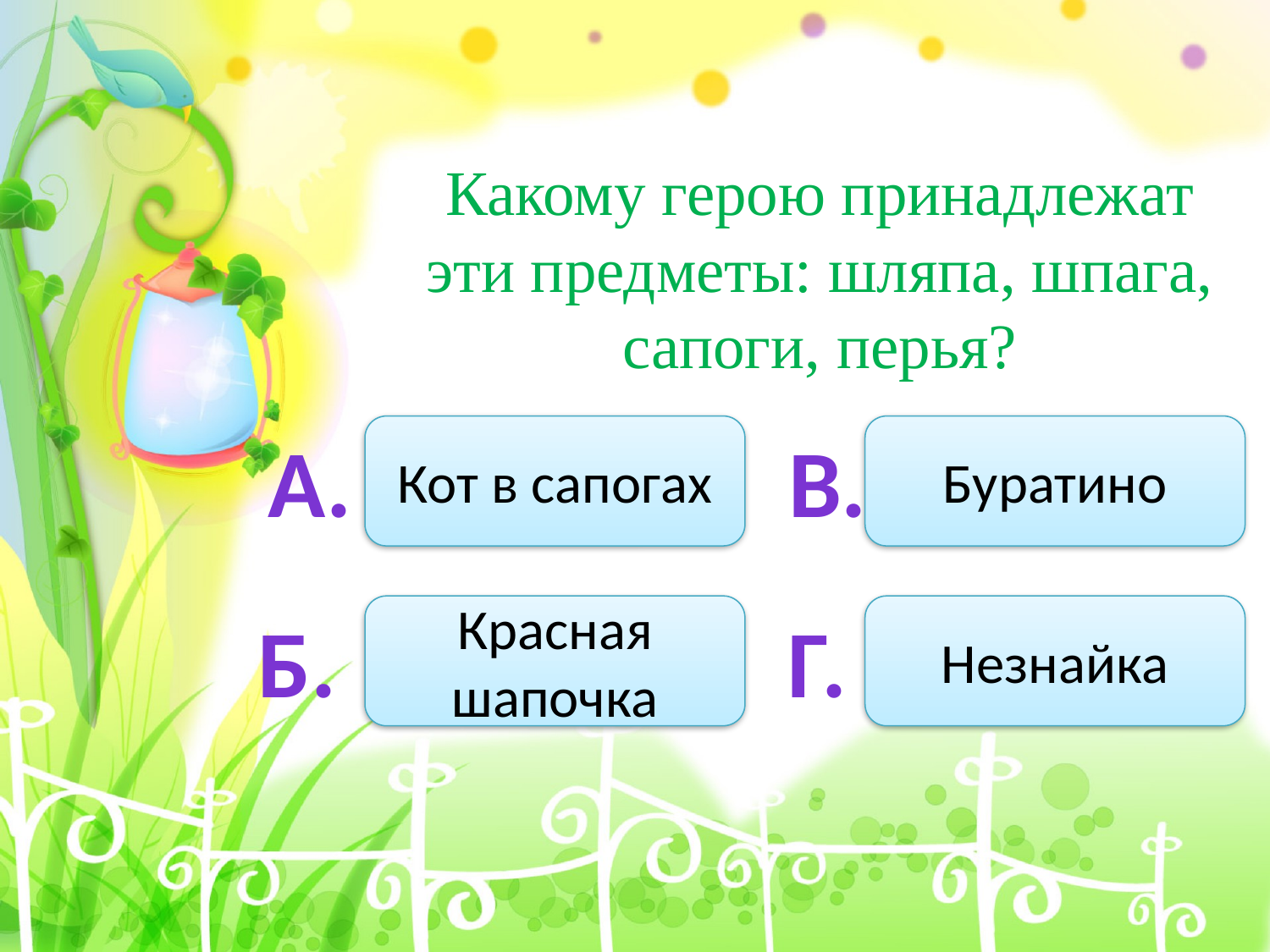

Какому герою принадлежат эти предметы: шляпа, шпага, сапоги, перья?
А.
Кот в сапогах
В.
Буратино
Б.
Красная шапочка
Г.
Незнайка